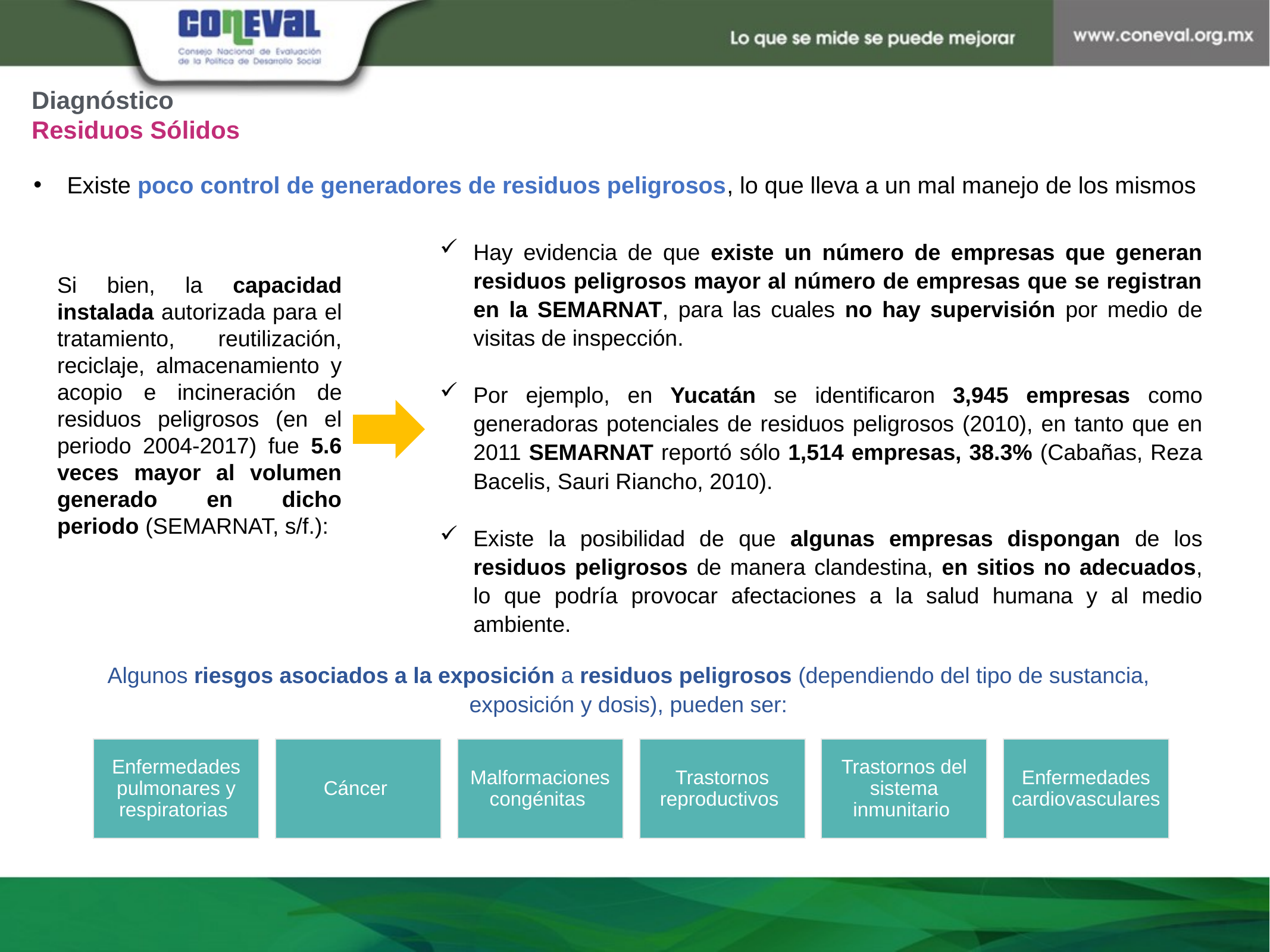

Diagnóstico
Residuos Sólidos
Existe poco control de generadores de residuos peligrosos, lo que lleva a un mal manejo de los mismos
Hay evidencia de que existe un número de empresas que generan residuos peligrosos mayor al número de empresas que se registran en la SEMARNAT, para las cuales no hay supervisión por medio de visitas de inspección.

Por ejemplo, en Yucatán se identificaron 3,945 empresas como generadoras potenciales de residuos peligrosos (2010), en tanto que en 2011 SEMARNAT reportó sólo 1,514 empresas, 38.3% (Cabañas, Reza Bacelis, Sauri Riancho, 2010).

Existe la posibilidad de que algunas empresas dispongan de los residuos peligrosos de manera clandestina, en sitios no adecuados, lo que podría provocar afectaciones a la salud humana y al medio ambiente.
Si bien, la capacidad instalada autorizada para el tratamiento, reutilización, reciclaje, almacenamiento y acopio e incineración de residuos peligrosos (en el periodo 2004-2017) fue 5.6 veces mayor al volumen generado en dicho periodo (SEMARNAT, s/f.):

Algunos riesgos asociados a la exposición a residuos peligrosos (dependiendo del tipo de sustancia, exposición y dosis), pueden ser:
Enfermedades pulmonares y respiratorias
Cáncer
Malformaciones congénitas
Trastornos reproductivos
Trastornos del sistema inmunitario
Enfermedades cardiovasculares